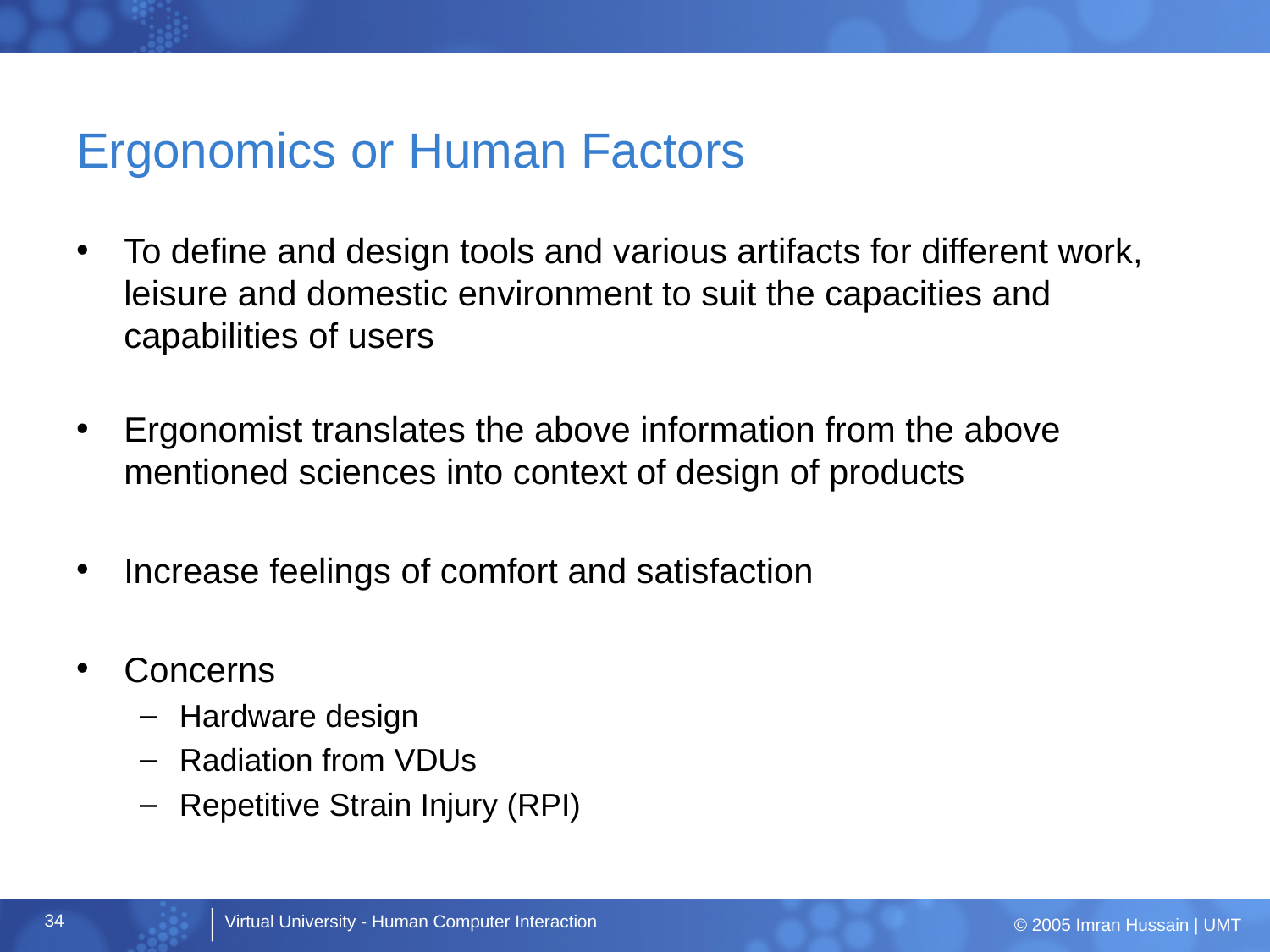

# Ergonomics or Human Factors
To define and design tools and various artifacts for different work, leisure and domestic environment to suit the capacities and capabilities of users

Ergonomist translates the above information from the above mentioned sciences into context of design of products

Increase feelings of comfort and satisfaction

Concerns
Hardware design
Radiation from VDUs
Repetitive Strain Injury (RPI)